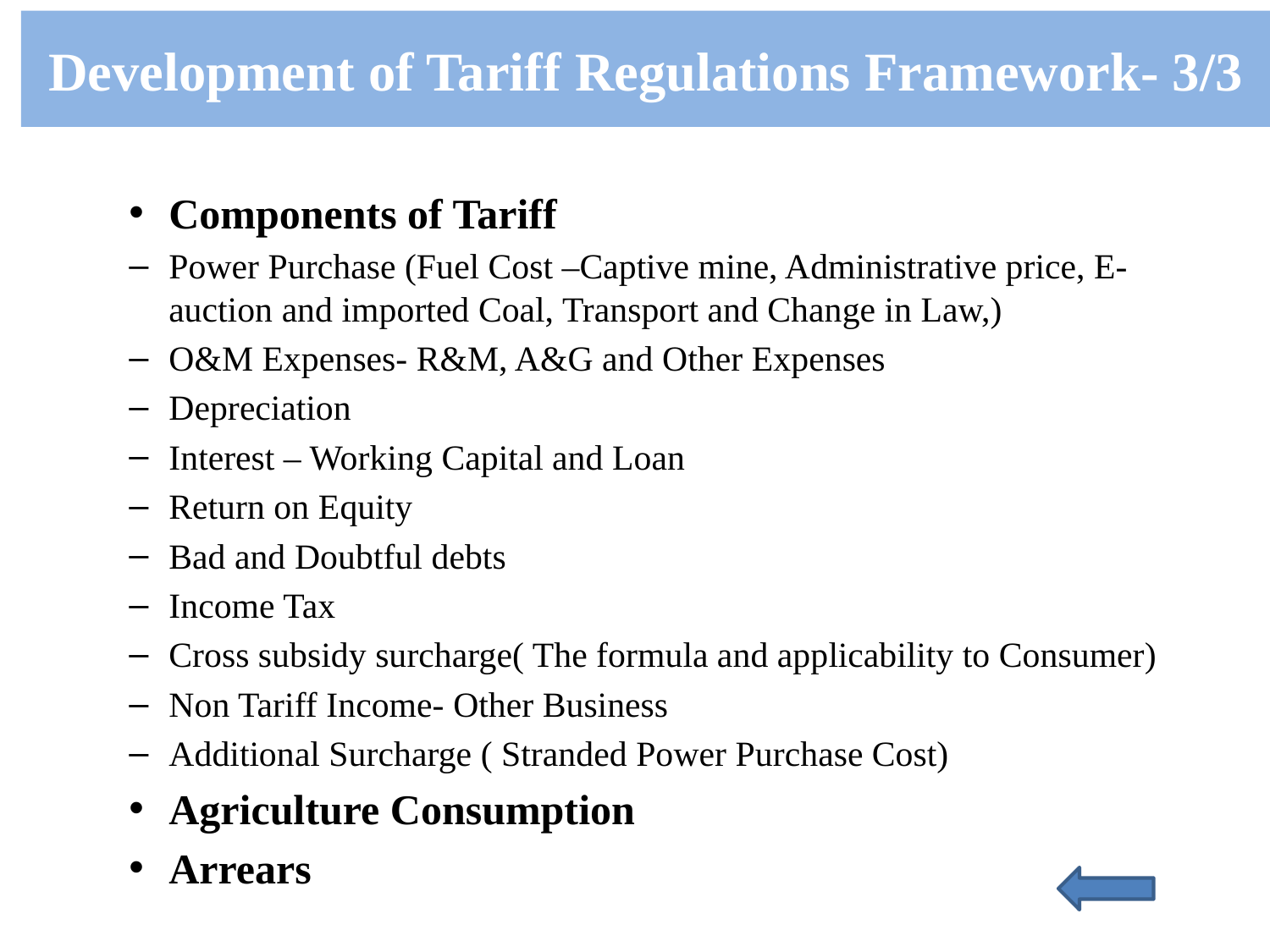

# Development of Tariff Regulations Framework- 3/3
Components of Tariff
Power Purchase (Fuel Cost –Captive mine, Administrative price, E-auction and imported Coal, Transport and Change in Law,)
O&M Expenses- R&M, A&G and Other Expenses
Depreciation
Interest – Working Capital and Loan
Return on Equity
Bad and Doubtful debts
Income Tax
Cross subsidy surcharge( The formula and applicability to Consumer)
Non Tariff Income- Other Business
Additional Surcharge ( Stranded Power Purchase Cost)
Agriculture Consumption
Arrears